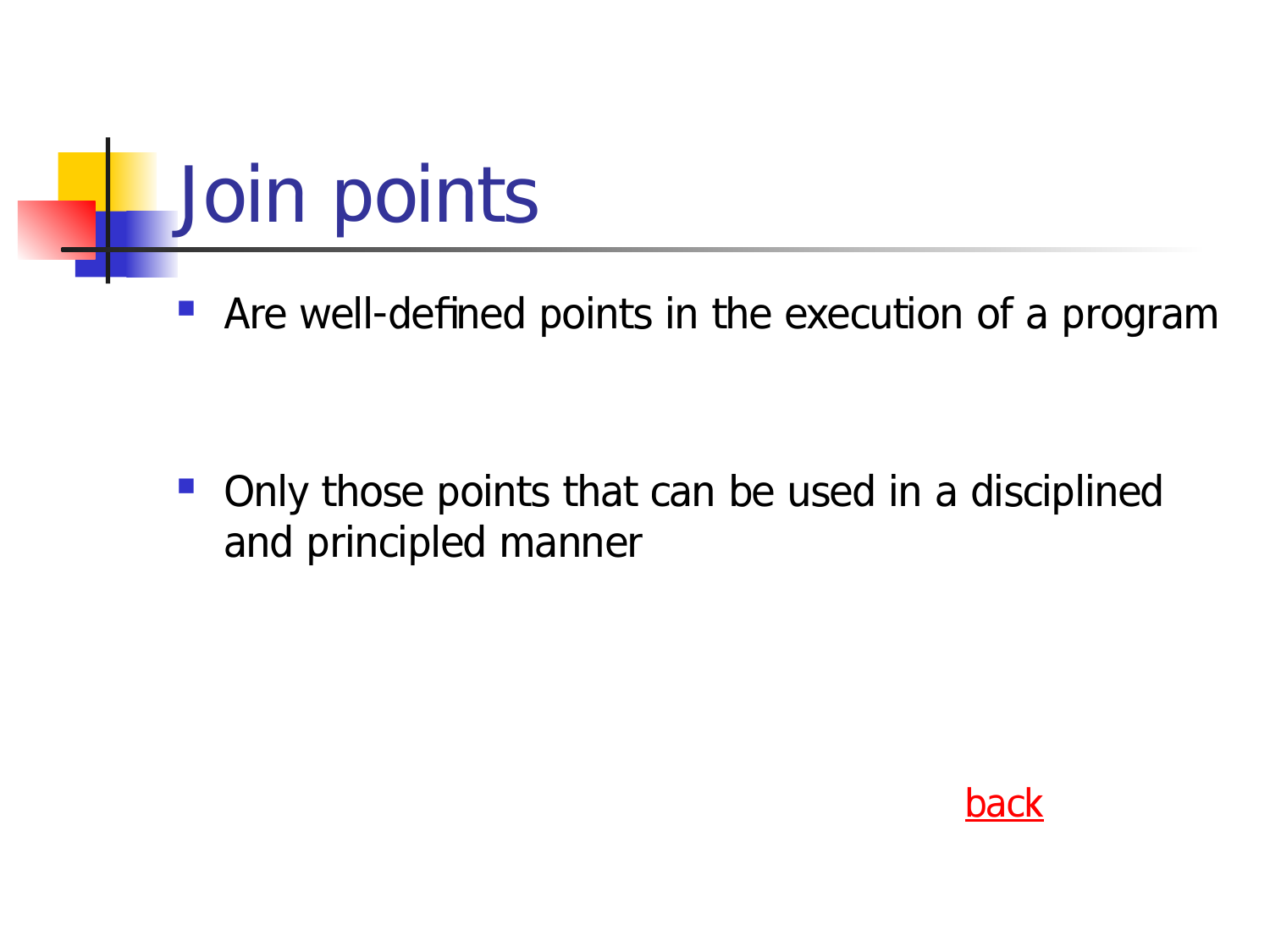

# Join points
Are well-defined points in the execution of a program

Only those points that can be used in a disciplined and principled manner
back